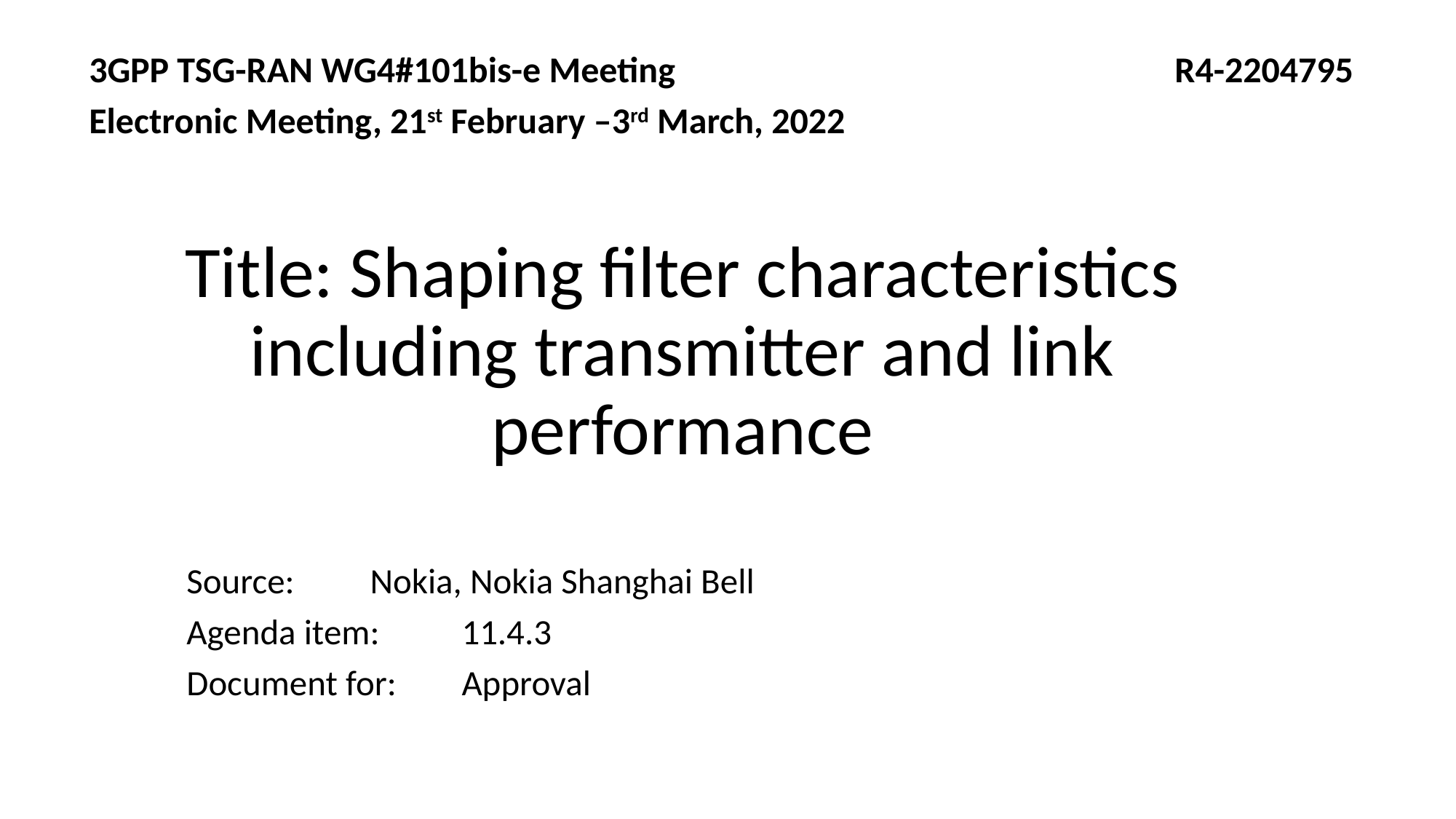

3GPP TSG-RAN WG4#101bis-e Meeting                                                             R4-2204795
Electronic Meeting, 21st February –3rd March, 2022
# Title: Shaping filter characteristics including transmitter and link performance
Source:		Nokia, Nokia Shanghai Bell
Agenda item: 	11.4.3
Document for:	Approval